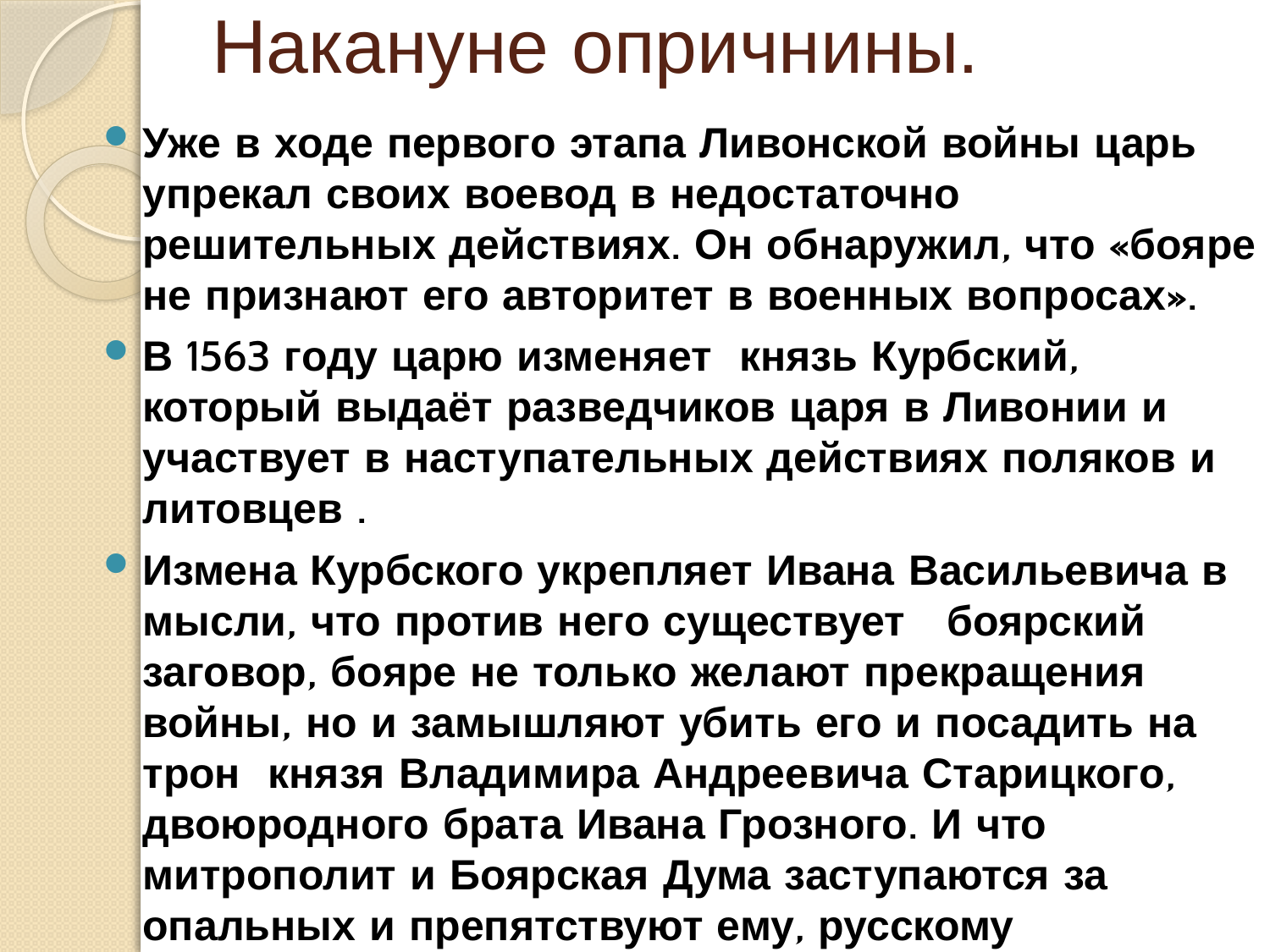

# Накануне опричнины.
Уже в ходе первого этапа Ливонской войны царь   упрекал своих воевод в недостаточно решительных действиях. Он обнаружил, что «бояре не признают его авторитет в военных вопросах».
В 1563 году царю изменяет  князь Курбский, который выдаёт разведчиков царя в Ливонии и участвует в наступательных действиях поляков и литовцев .
Измена Курбского укрепляет Ивана Васильевича в мысли, что против него существует   боярский заговор, бояре не только желают прекращения войны, но и замышляют убить его и посадить на трон  князя Владимира Андреевича Старицкого, двоюродного брата Ивана Грозного. И что митрополит и Боярская Дума заступаются за опальных и препятствуют ему, русскому самодержцу, карать изменников, поэтому требуются чрезвычайные меры.